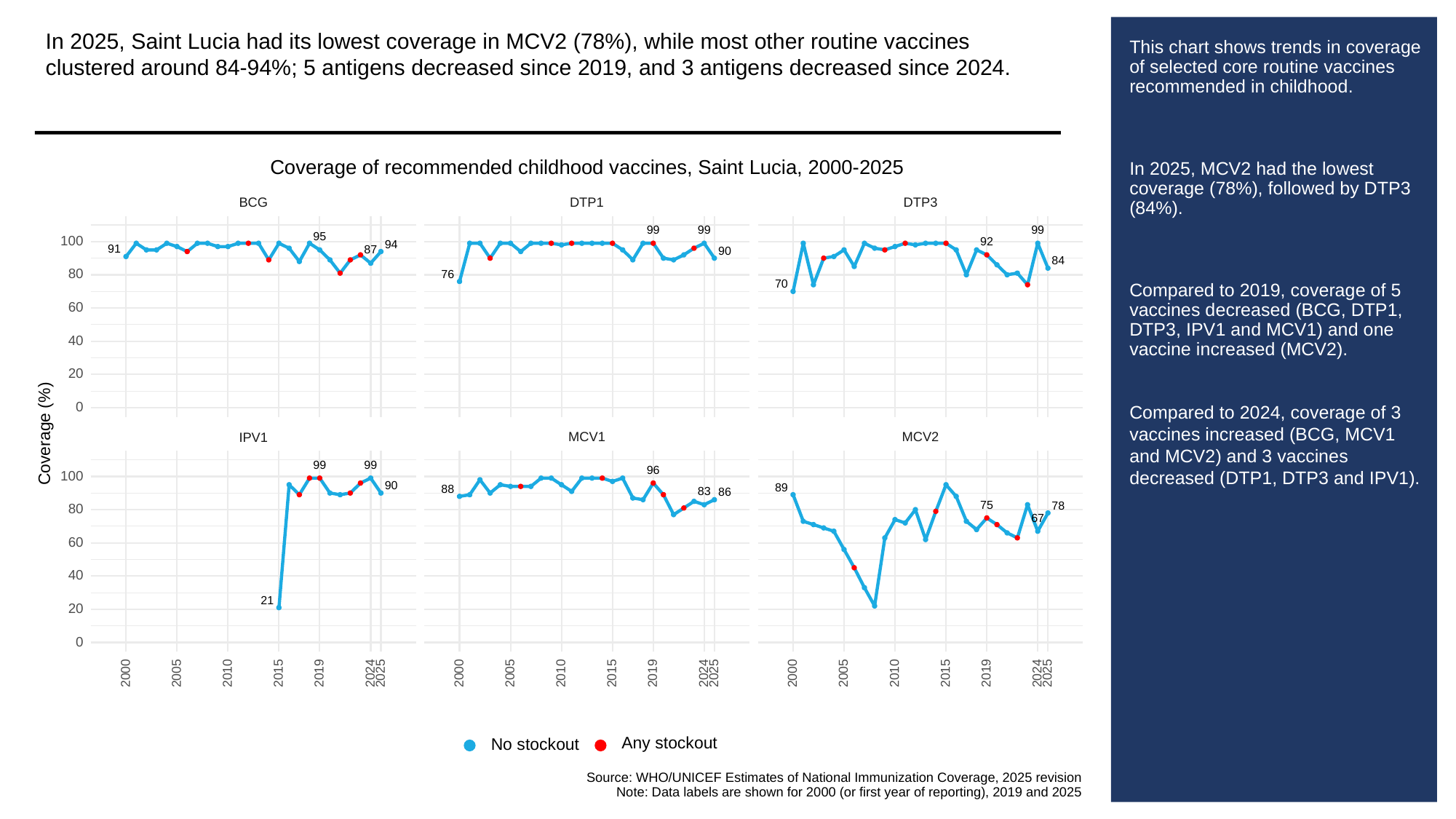

In 2025, Saint Lucia had its lowest coverage in MCV2 (78%), while most other routine vaccines clustered around 84-94%; 5 antigens decreased since 2019, and 3 antigens decreased since 2024.
# This chart shows trends in coverage of selected core routine vaccines recommended in childhood.

In 2025, MCV2 had the lowest coverage (78%), followed by DTP3 (84%).

Compared to 2019, coverage of 5 vaccines decreased (BCG, DTP1, DTP3, IPV1 and MCV1) and one vaccine increased (MCV2).

Compared to 2024, coverage of 3 vaccines increased (BCG, MCV1 and MCV2) and 3 vaccines decreased (DTP1, DTP3 and IPV1).

Coverage of recommended childhood vaccines, Saint Lucia, 2000-2025
BCG
DTP3
DTP1

99
99
99
95
100
92
94

91

87
90

84

80
76

70

60

40

20

0

Coverage (%)
MCV1
MCV2
IPV1

99
99
96
100

90

89

88
83
86

75
78

80

67

60

40

21

20

0

2000
2005
2010
2015
2019
2024
2025
2000
2005
2010
2015
2019
2024
2025
2000
2005
2010
2015
2019
2024
2025
Any stockout
No stockout

Source: WHO/UNICEF Estimates of National Immunization Coverage, 2025 revision
Note: Data labels are shown for 2000 (or first year of reporting), 2019 and 2025